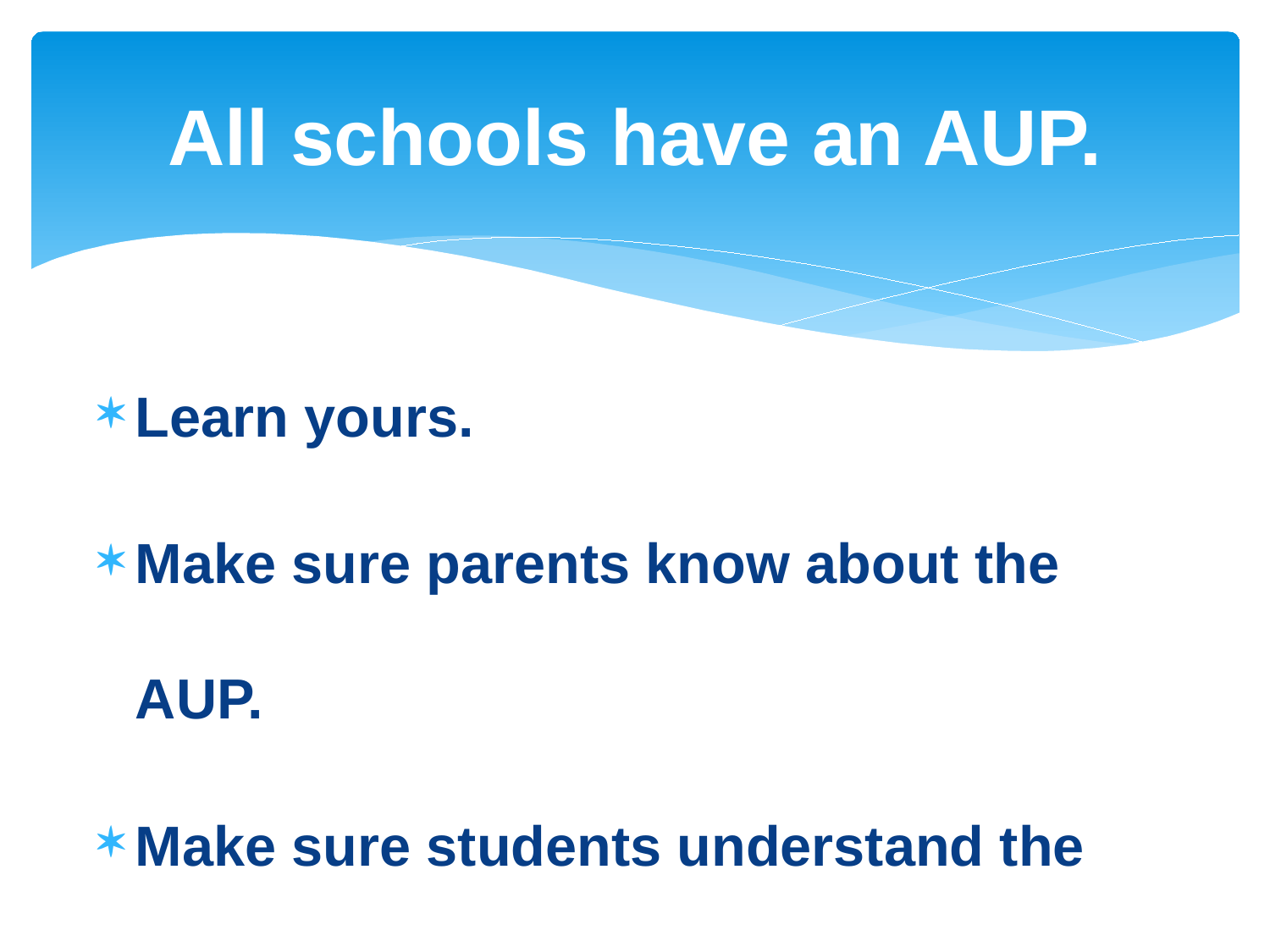

# All schools have an AUP.
Learn yours.
Make sure parents know about the AUP.
Make sure students understand the ‘rules’.